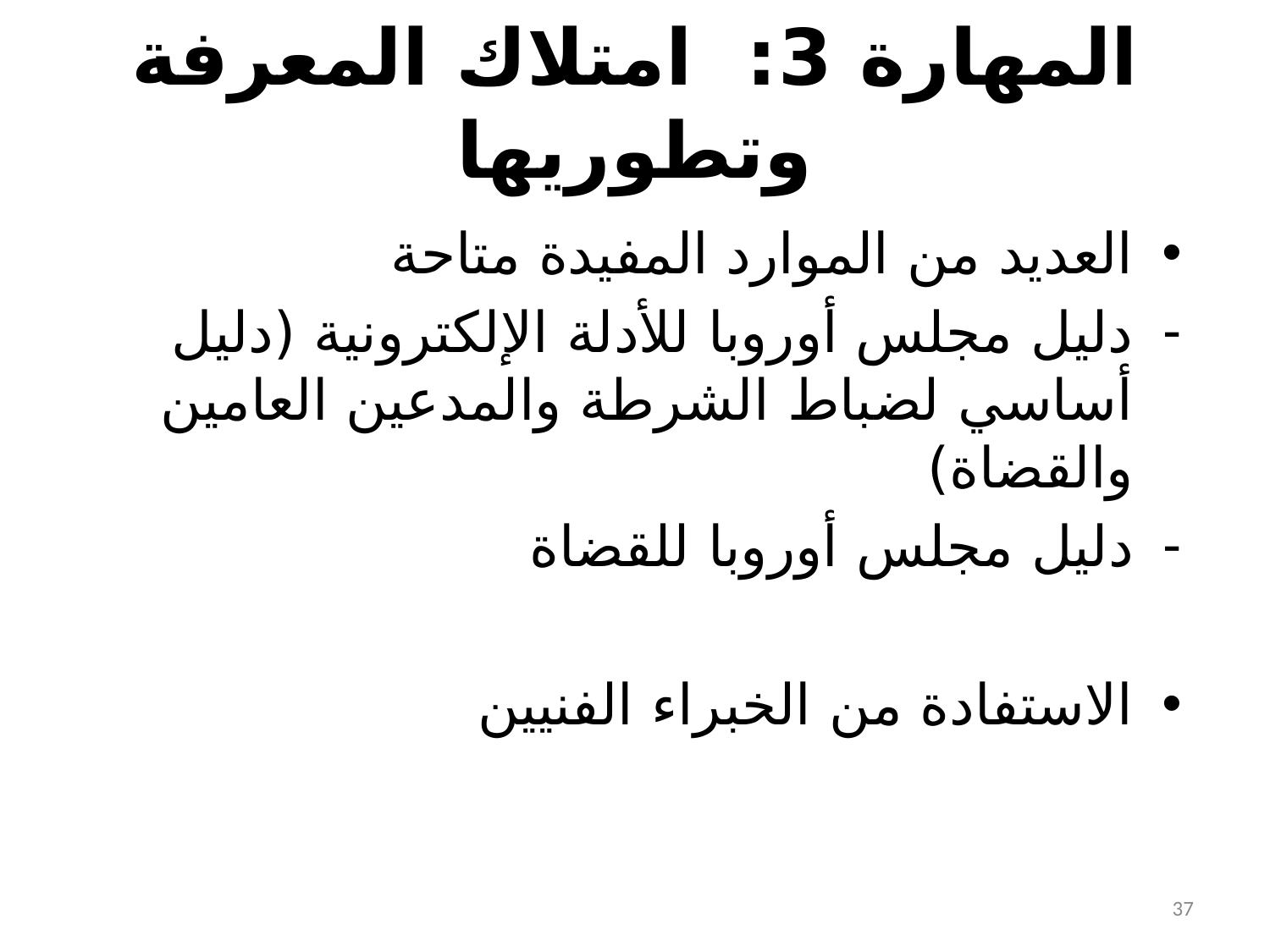

# المهارة 3:  امتلاك المعرفة وتطوريها
العديد من الموارد المفيدة متاحة
دليل مجلس أوروبا للأدلة الإلكترونية (دليل أساسي لضباط الشرطة والمدعين العامين والقضاة)
دليل مجلس أوروبا للقضاة

الاستفادة من الخبراء الفنيين
37